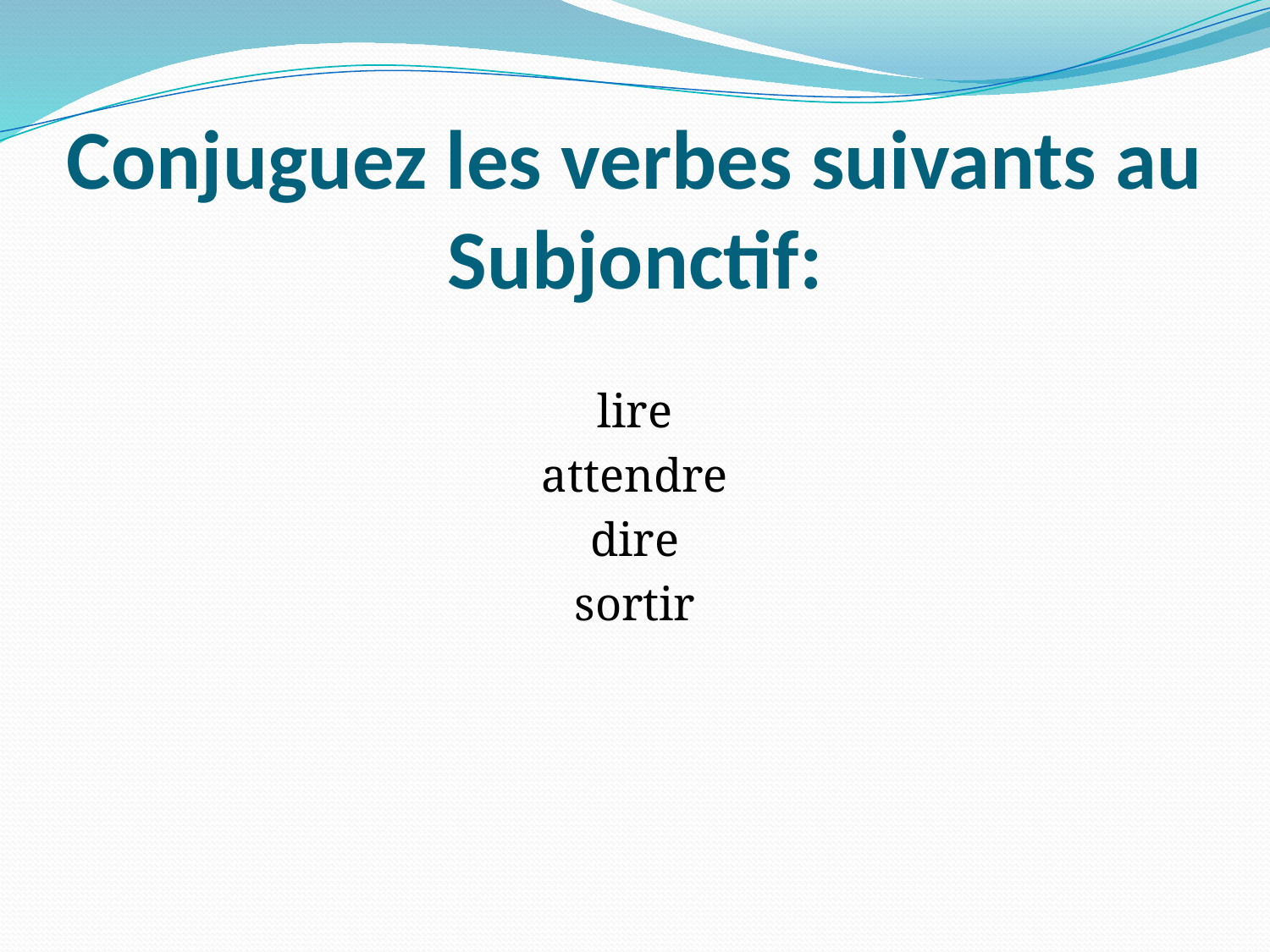

# Conjuguez les verbes suivants au Subjonctif:
lire
attendre
dire
sortir